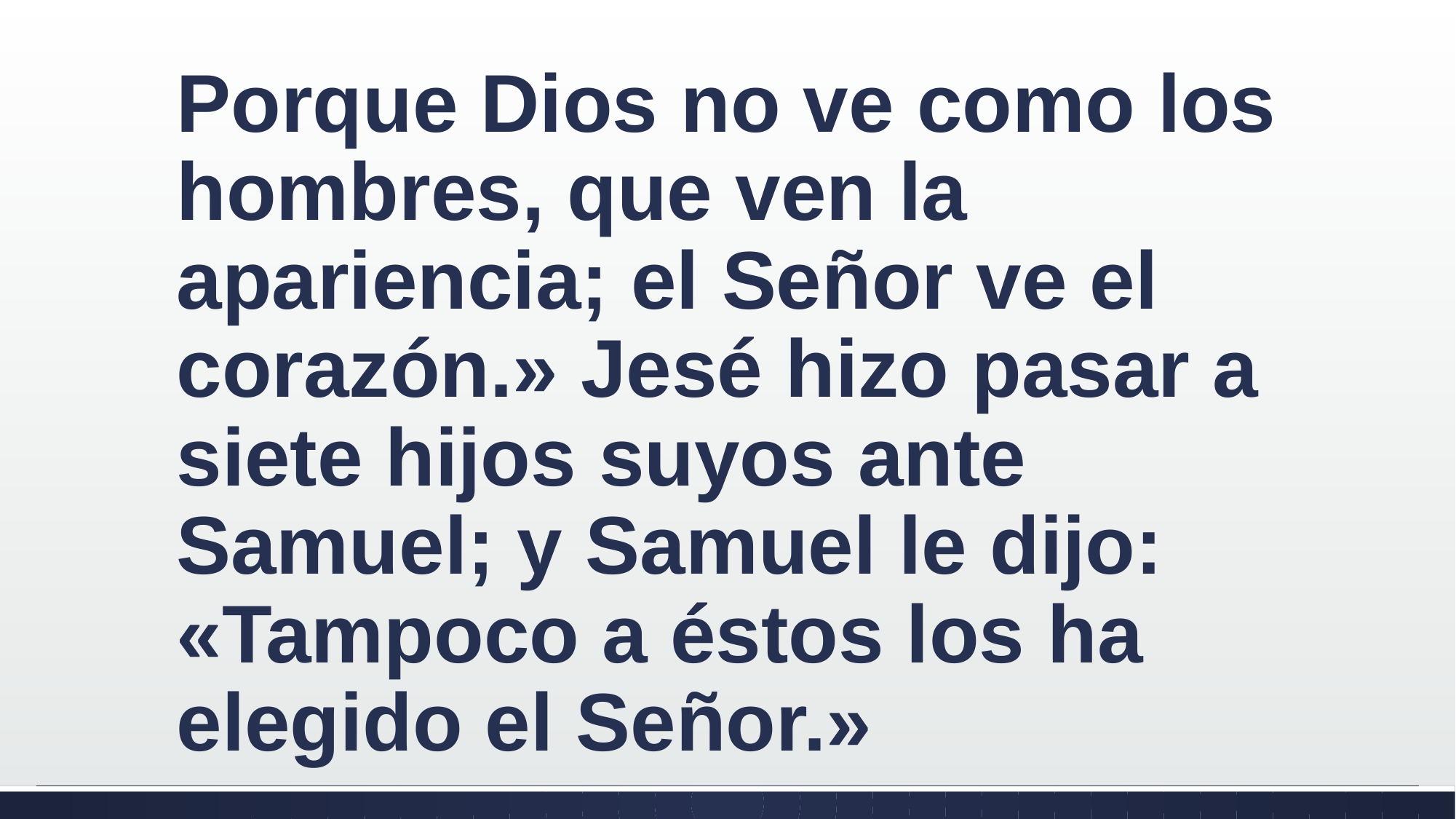

#
Porque Dios no ve como los hombres, que ven la apariencia; el Señor ve el corazón.» Jesé hizo pasar a siete hijos suyos ante Samuel; y Samuel le dijo: «Tampoco a éstos los ha elegido el Señor.»